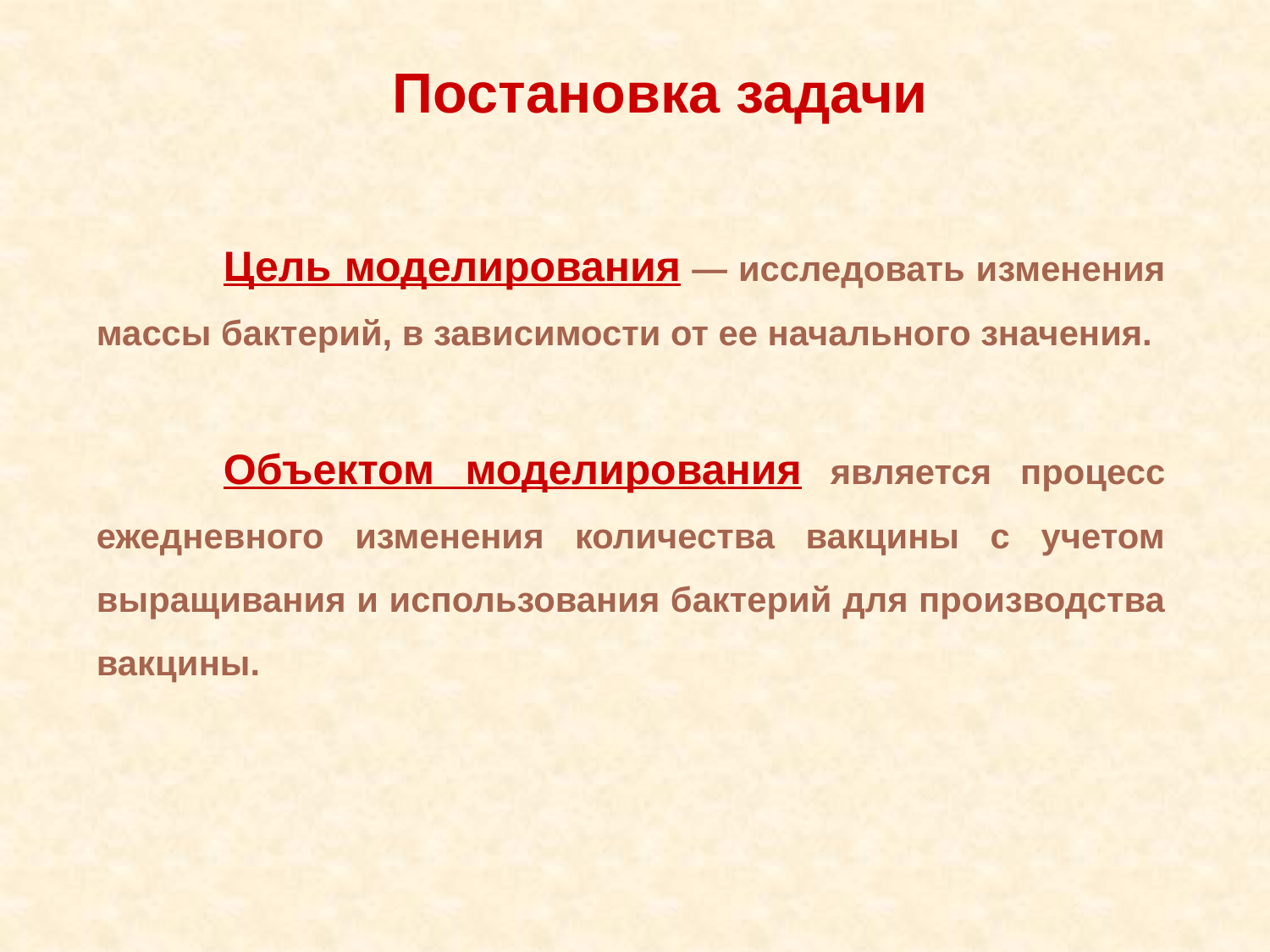

Постановка задачи
	Цель моделирования — исследовать изменения массы бактерий, в зависимости от ее начального значения.

	Объектом моделирования является процесс ежедневного изменения количества вакцины с учетом выращивания и использования бактерий для производства вакцины.